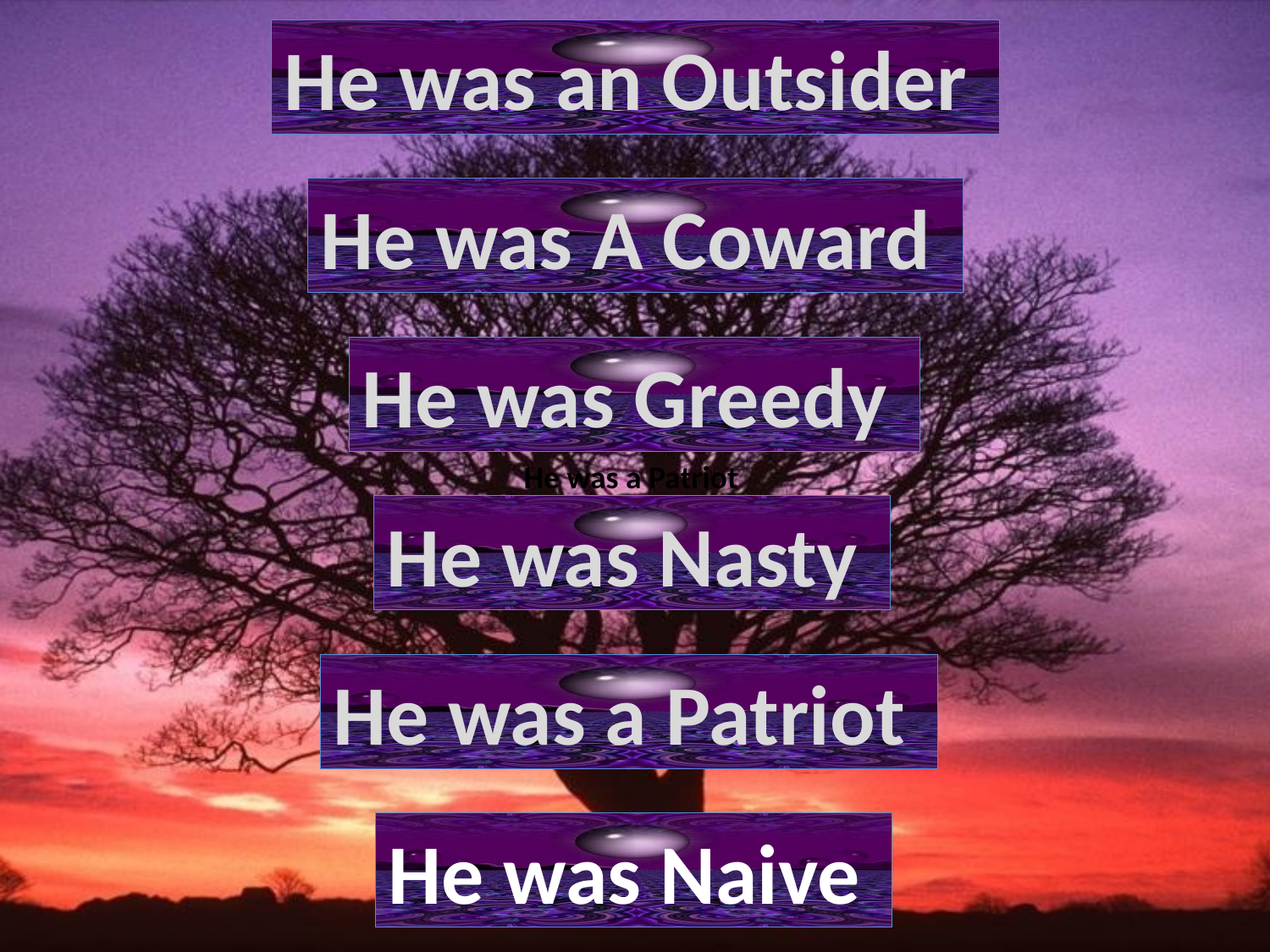

He was an Outsider
He was A Coward
He was Greedy
He was a Patriot
He was Nasty
He was a Patriot
He was Naive